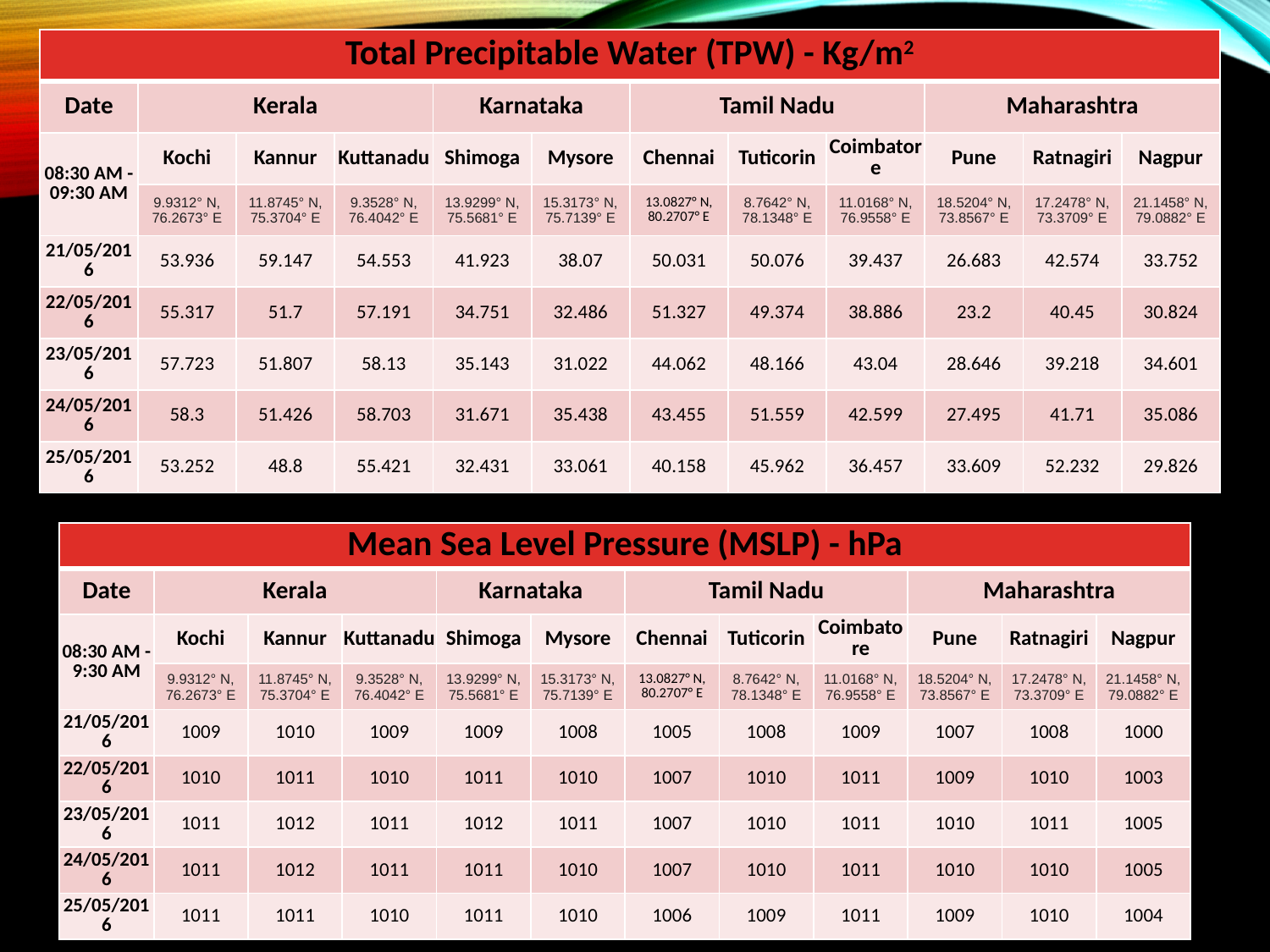

| Total Precipitable Water (TPW) - Kg/m2 |  |  |  |  |  |  |  |  |  |  |  |
| --- | --- | --- | --- | --- | --- | --- | --- | --- | --- | --- | --- |
| Date | Kerala |  |  | Karnataka |  | Tamil Nadu |  |  | Maharashtra |  |  |
| 08:30 AM - 09:30 AM | Kochi | Kannur | Kuttanadu | Shimoga | Mysore | Chennai | Tuticorin | Coimbatore | Pune | Ratnagiri | Nagpur |
|  | 9.9312° N, 76.2673° E | 11.8745° N, 75.3704° E | 9.3528° N, 76.4042° E | 13.9299° N, 75.5681° E | 15.3173° N, 75.7139° E | 13.0827° N, 80.2707° E | 8.7642° N, 78.1348° E | 11.0168° N, 76.9558° E | 18.5204° N, 73.8567° E | 17.2478° N, 73.3709° E | 21.1458° N, 79.0882° E |
| 21/05/2016 | 53.936 | 59.147 | 54.553 | 41.923 | 38.07 | 50.031 | 50.076 | 39.437 | 26.683 | 42.574 | 33.752 |
| 22/05/2016 | 55.317 | 51.7 | 57.191 | 34.751 | 32.486 | 51.327 | 49.374 | 38.886 | 23.2 | 40.45 | 30.824 |
| 23/05/2016 | 57.723 | 51.807 | 58.13 | 35.143 | 31.022 | 44.062 | 48.166 | 43.04 | 28.646 | 39.218 | 34.601 |
| 24/05/2016 | 58.3 | 51.426 | 58.703 | 31.671 | 35.438 | 43.455 | 51.559 | 42.599 | 27.495 | 41.71 | 35.086 |
| 25/05/2016 | 53.252 | 48.8 | 55.421 | 32.431 | 33.061 | 40.158 | 45.962 | 36.457 | 33.609 | 52.232 | 29.826 |
| Mean Sea Level Pressure (MSLP) - hPa |  |  |  |  |  |  |  |  |  |  |  |
| --- | --- | --- | --- | --- | --- | --- | --- | --- | --- | --- | --- |
| Date | Kerala |  |  | Karnataka |  | Tamil Nadu |  |  | Maharashtra |  |  |
| 08:30 AM - 9:30 AM | Kochi | Kannur | Kuttanadu | Shimoga | Mysore | Chennai | Tuticorin | Coimbatore | Pune | Ratnagiri | Nagpur |
|  | 9.9312° N, 76.2673° E | 11.8745° N, 75.3704° E | 9.3528° N, 76.4042° E | 13.9299° N, 75.5681° E | 15.3173° N, 75.7139° E | 13.0827° N, 80.2707° E | 8.7642° N, 78.1348° E | 11.0168° N, 76.9558° E | 18.5204° N, 73.8567° E | 17.2478° N, 73.3709° E | 21.1458° N, 79.0882° E |
| 21/05/2016 | 1009 | 1010 | 1009 | 1009 | 1008 | 1005 | 1008 | 1009 | 1007 | 1008 | 1000 |
| 22/05/2016 | 1010 | 1011 | 1010 | 1011 | 1010 | 1007 | 1010 | 1011 | 1009 | 1010 | 1003 |
| 23/05/2016 | 1011 | 1012 | 1011 | 1012 | 1011 | 1007 | 1010 | 1011 | 1010 | 1011 | 1005 |
| 24/05/2016 | 1011 | 1012 | 1011 | 1011 | 1010 | 1007 | 1010 | 1011 | 1010 | 1010 | 1005 |
| 25/05/2016 | 1011 | 1011 | 1010 | 1011 | 1010 | 1006 | 1009 | 1011 | 1009 | 1010 | 1004 |